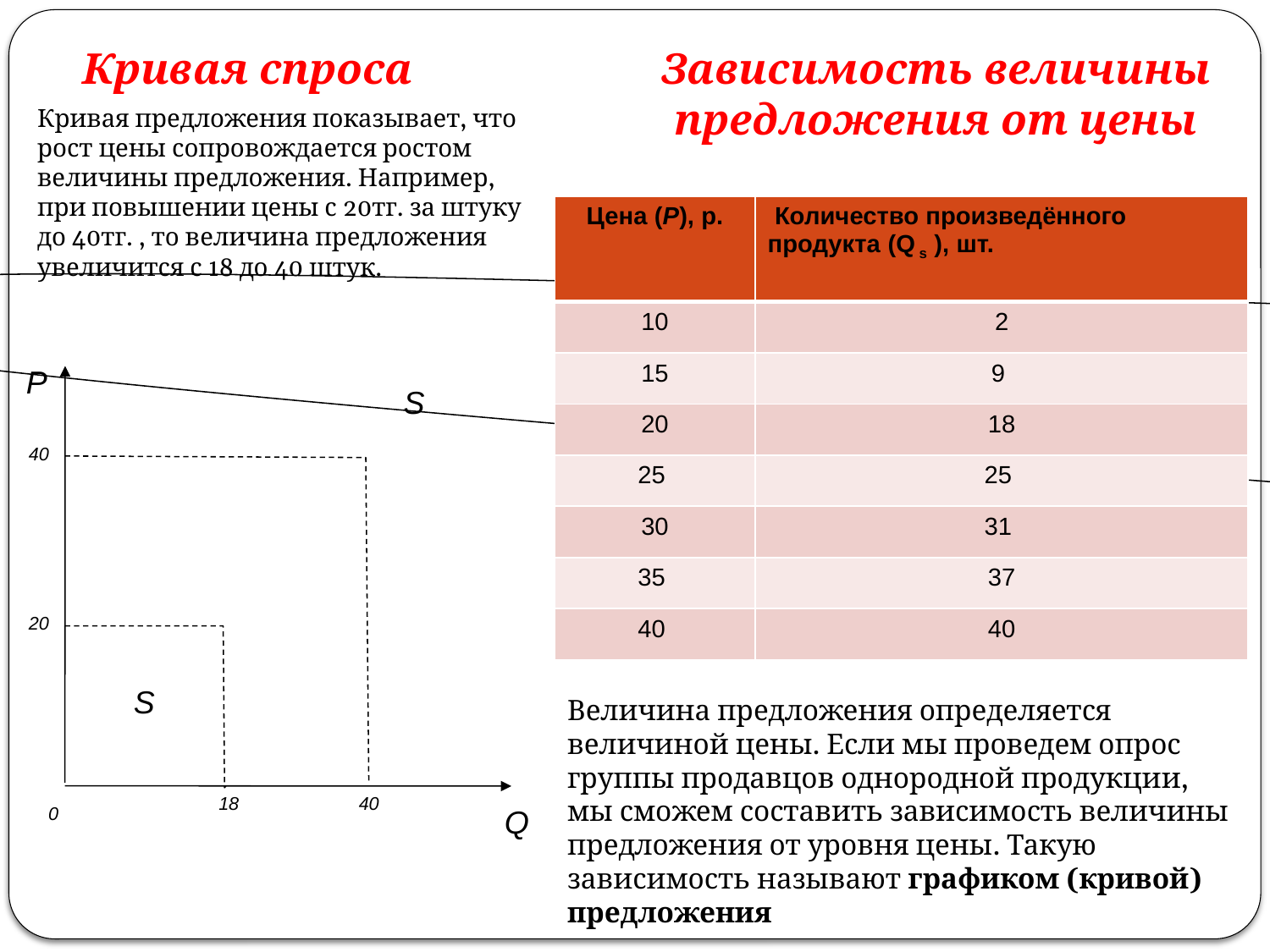

Кривая спроса
Зависимость величины предложения от цены
Кривая предложения показывает, что рост цены сопровождается ростом величины предложения. Например, при повышении цены с 20тг. за штуку до 40тг. , то величина предложения увеличится с 18 до 40 штук.
| Цена (Р), р. | Количество произведённого продукта (Q s ), шт. |
| --- | --- |
| 10 | 2 |
| 15 | 9 |
| 20 | 18 |
| 25 | 25 |
| 30 | 31 |
| 35 | 37 |
| 40 | 40 |

Р
S
40

20

S
Величина предложения определяется величиной цены. Если мы проведем опрос группы продавцов однородной продукции, мы сможем составить зависимость величины предложения от уровня цены. Такую зависимость называют графиком (кривой) предложения
18
40
0
Q